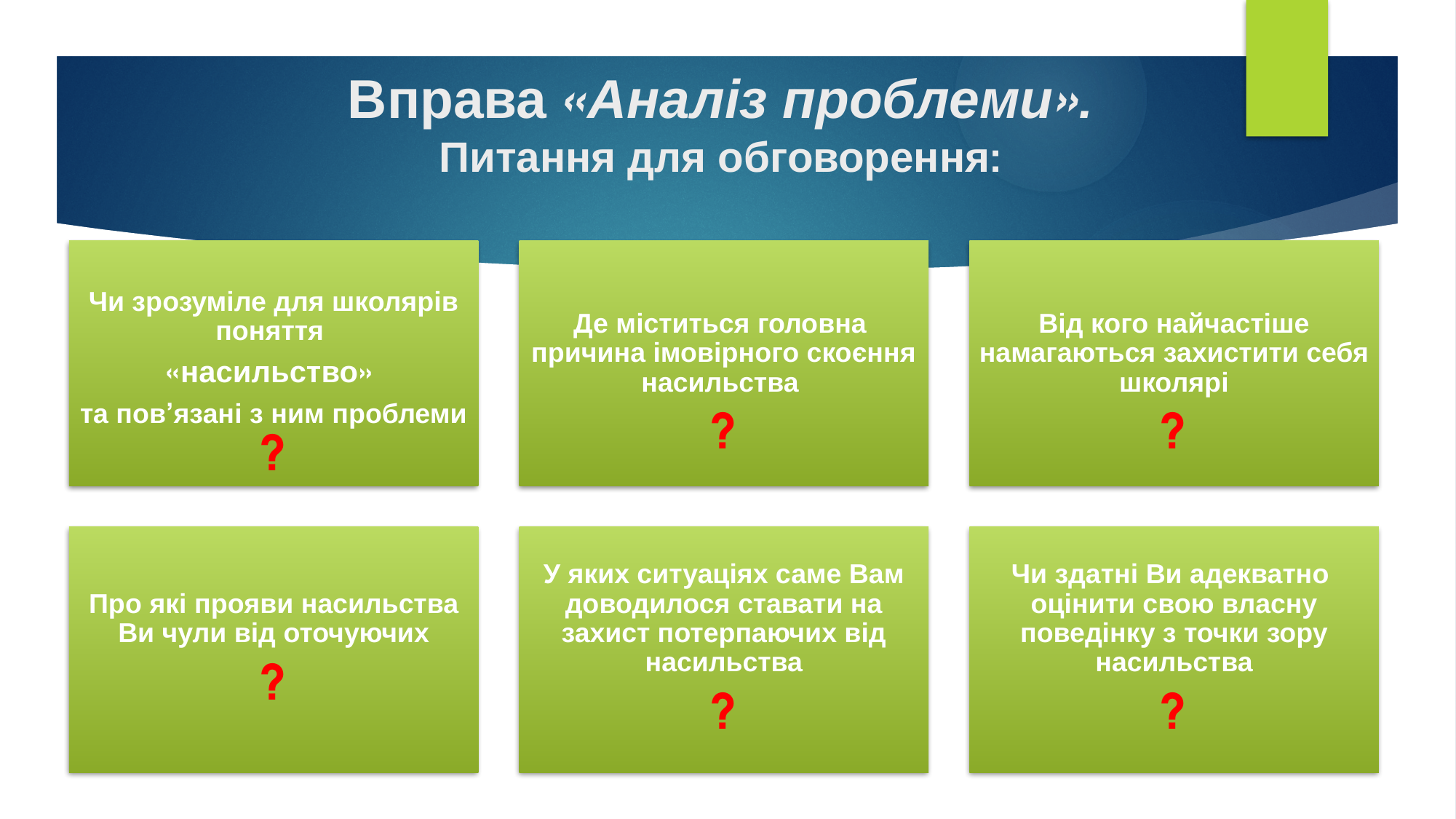

# Вправа «Аналіз проблеми». Питання для обговорення:

Чи зрозуміле для школярів поняття
«насильство»
та пов’язані з ним проблеми ?

Де міститься головна  причина імовірного скоєння насильства
?

Від кого найчастіше намагаються захистити себя школярі
?
Про які прояви насильства Ви чули від оточуючих
?
У яких ситуаціях саме Вам доводилося ставати на захист потерпаючих від насильства
?
Чи здатні Ви адекватно  оцінити свою власну поведінку з точки зору насильства
?